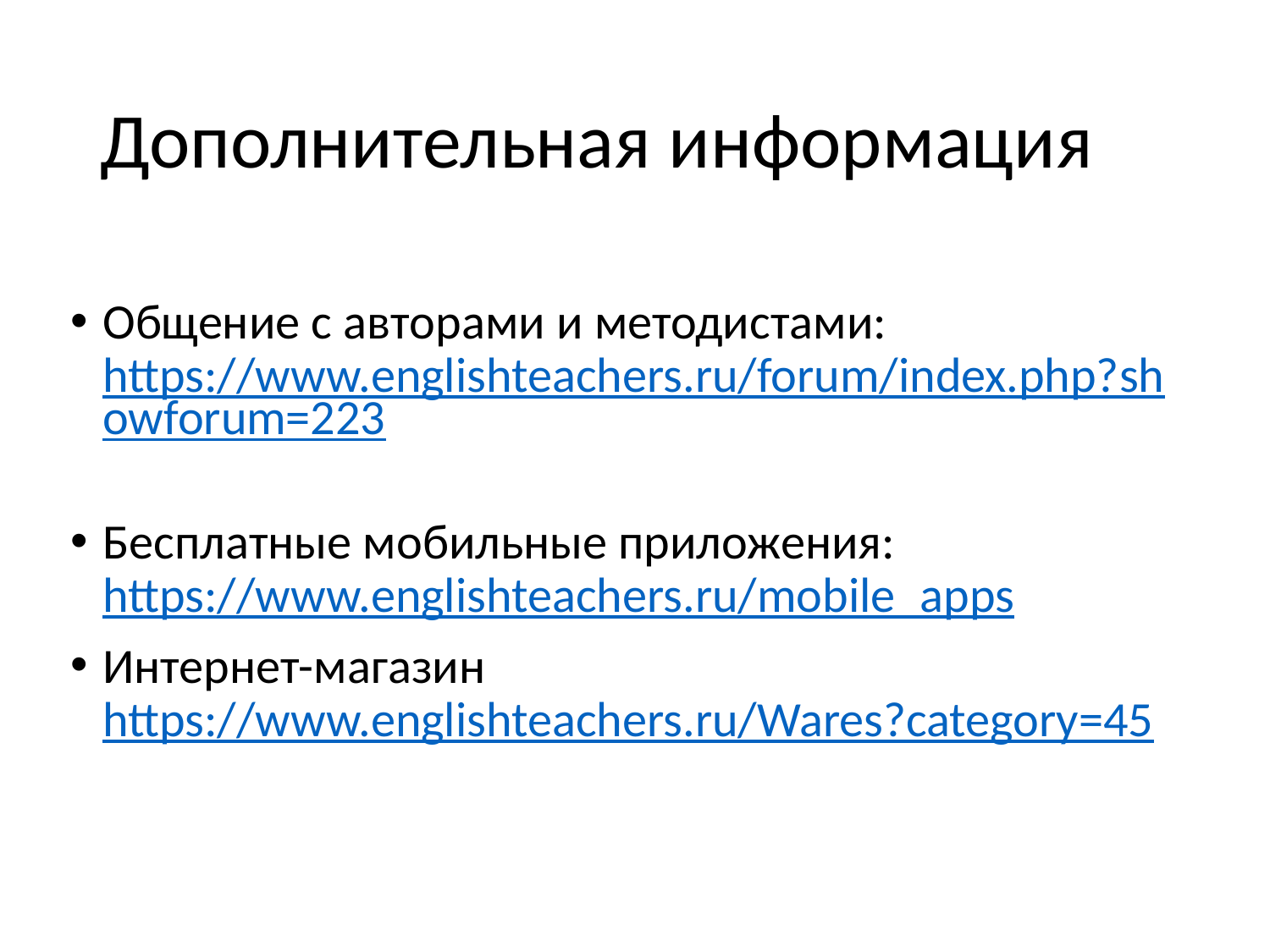

# Дополнительная информация
Общение с авторами и методистами: https://www.englishteachers.ru/forum/index.php?showforum=223
Бесплатные мобильные приложения: https://www.englishteachers.ru/mobile_apps
Интернет-магазин https://www.englishteachers.ru/Wares?category=45